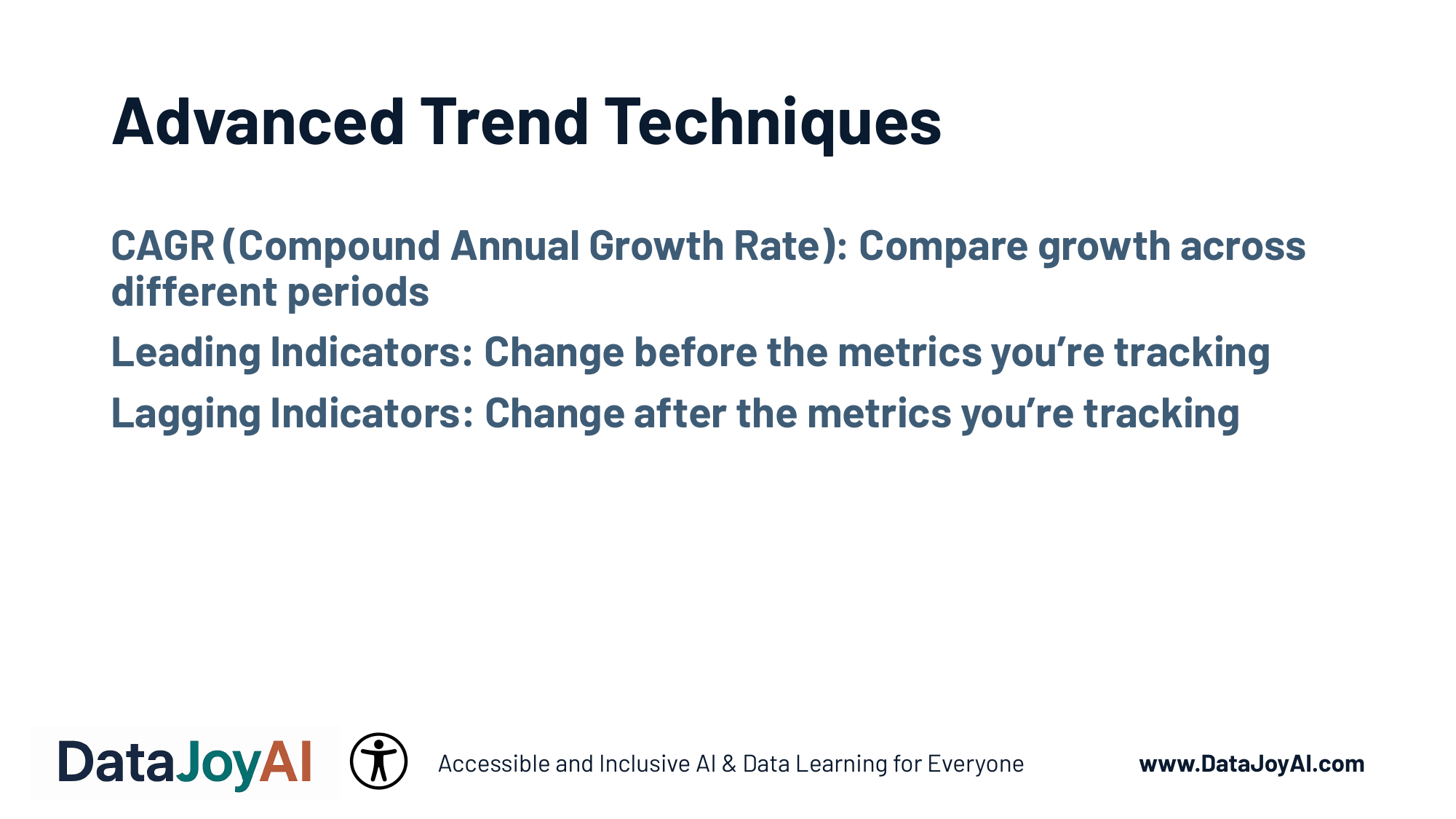

# Advanced Trend Techniques
CAGR (Compound Annual Growth Rate): Compare growth across different periods
Leading Indicators: Change before the metrics you’re tracking
Lagging Indicators: Change after the metrics you’re tracking